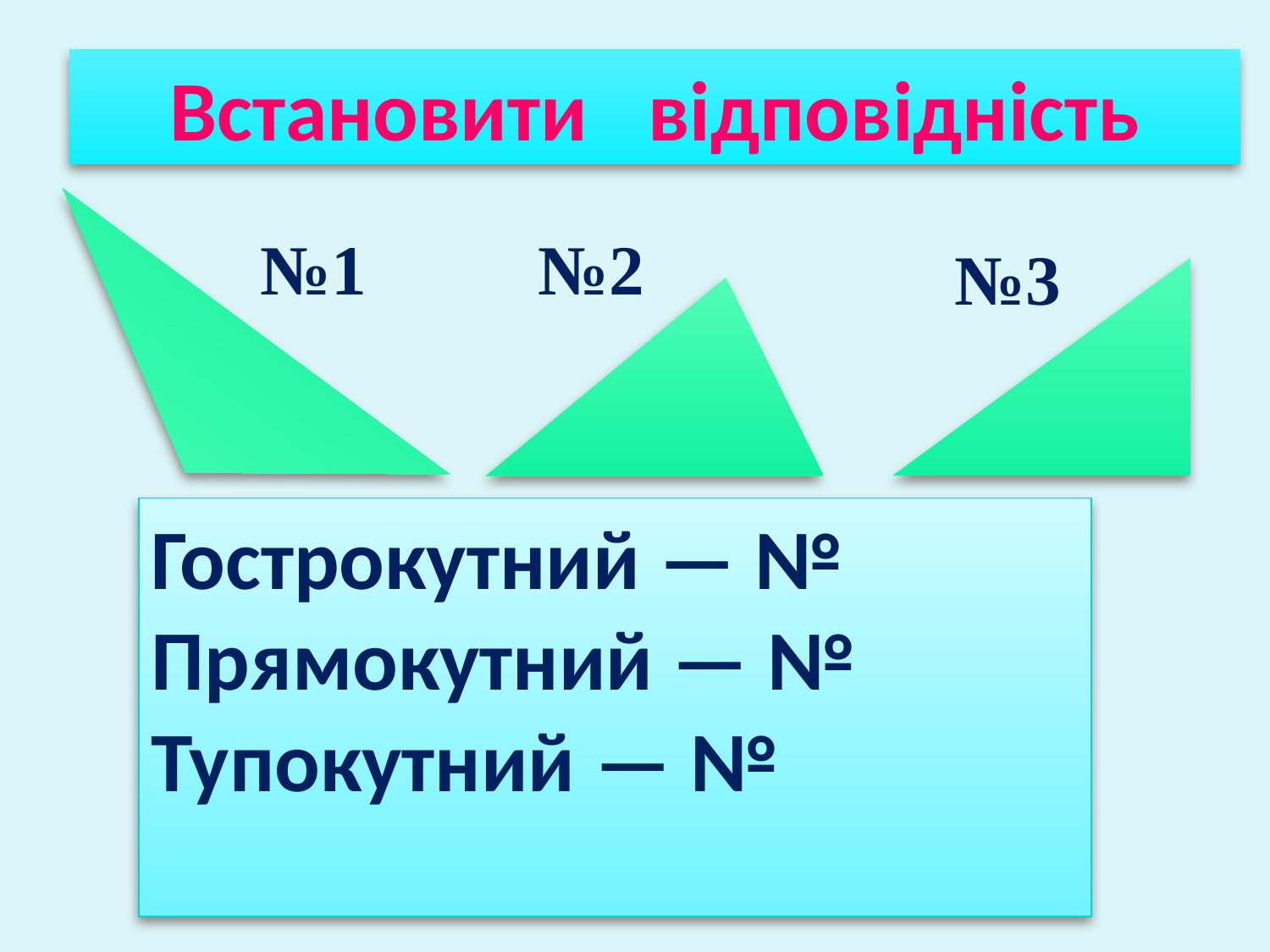

Встановити   відповідність
№1
№2
№3

Гострокутний — №
Прямокутний — №
Тупокутний — №